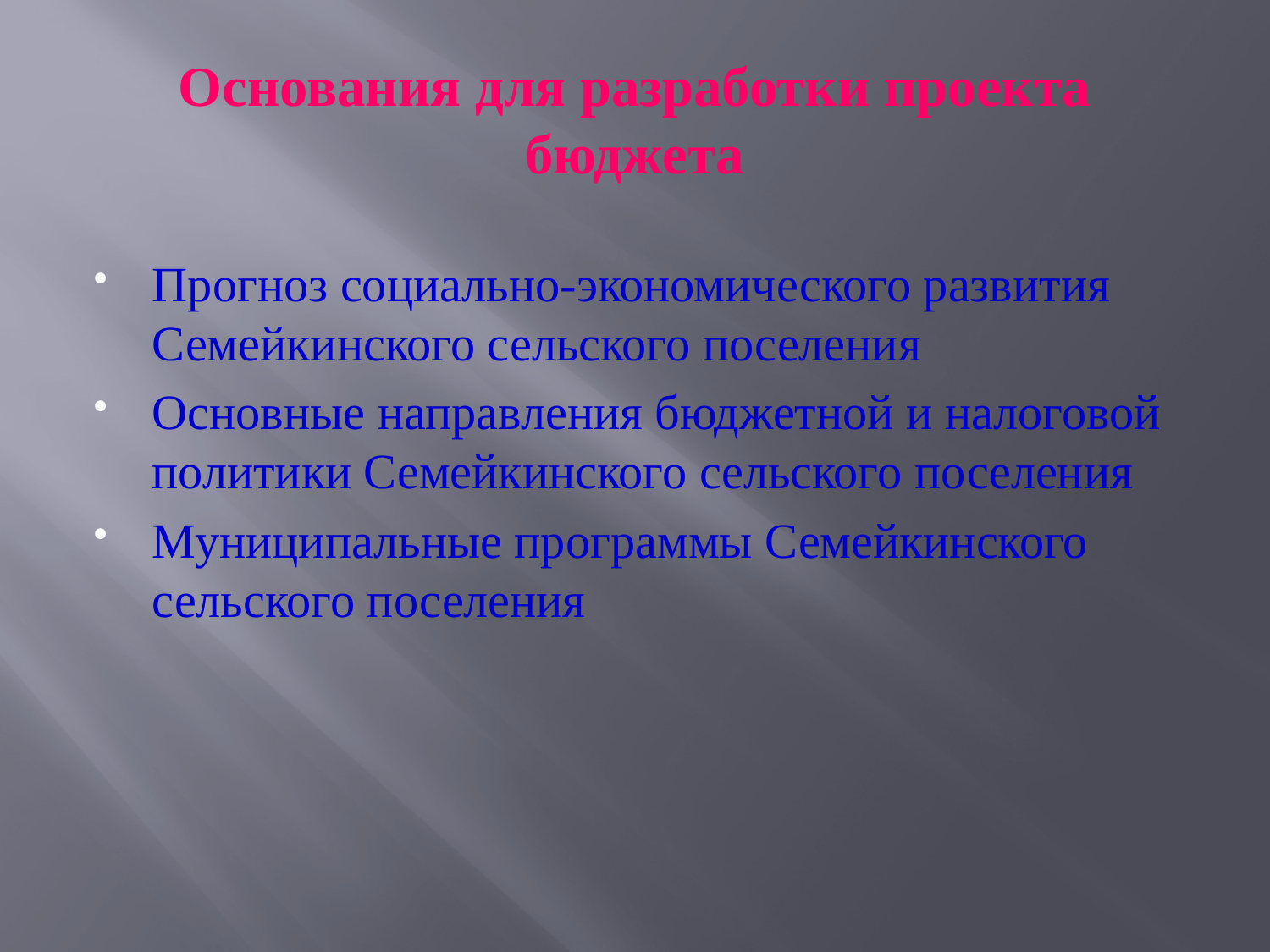

# Основания для разработки проекта бюджета
Прогноз социально-экономического развития Семейкинского сельского поселения
Основные направления бюджетной и налоговой политики Семейкинского сельского поселения
Муниципальные программы Семейкинского сельского поселения